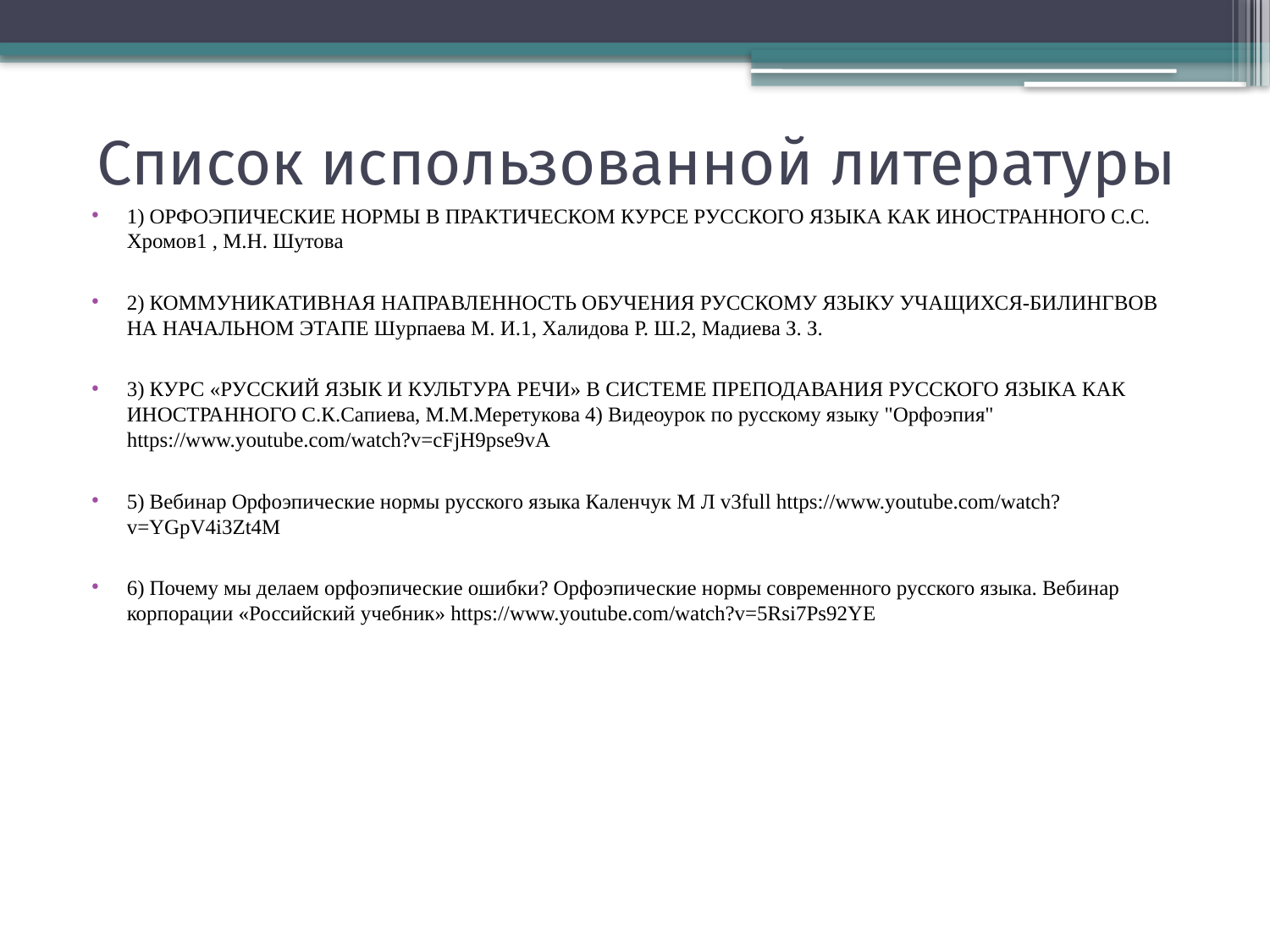

# Список использованной литературы
1) ОРФОЭПИЧЕСКИЕ НОРМЫ В ПРАКТИЧЕСКОМ КУРСЕ РУССКОГО ЯЗЫКА КАК ИНОСТРАННОГО С.С. Хромов1 , М.Н. Шутова

2) КОММУНИКАТИВНАЯ НАПРАВЛЕННОСТЬ ОБУЧЕНИЯ РУССКОМУ ЯЗЫКУ УЧАЩИХСЯ-БИЛИНГВОВ НА НАЧАЛЬНОМ ЭТАПЕ Шурпаева М. И.1, Халидова Р. Ш.2, Мадиева З. З.

3) КУРС «РУССКИЙ ЯЗЫК И КУЛЬТУРА РЕЧИ» В СИСТЕМЕ ПРЕПОДАВАНИЯ РУССКОГО ЯЗЫКА КАК ИНОСТРАННОГО С.К.Сапиева, М.М.Меретукова 4) Видеоурок по русскому языку "Орфоэпия" https://www.youtube.com/watch?v=cFjH9pse9vA

5) Вебинар Орфоэпические нормы русского языка Каленчук М Л v3full https://www.youtube.com/watch?v=YGpV4i3Zt4M

6) Почему мы делаем орфоэпические ошибки? Орфоэпические нормы современного русского языка. Вебинар корпорации «Российский учебник» https://www.youtube.com/watch?v=5Rsi7Ps92YE